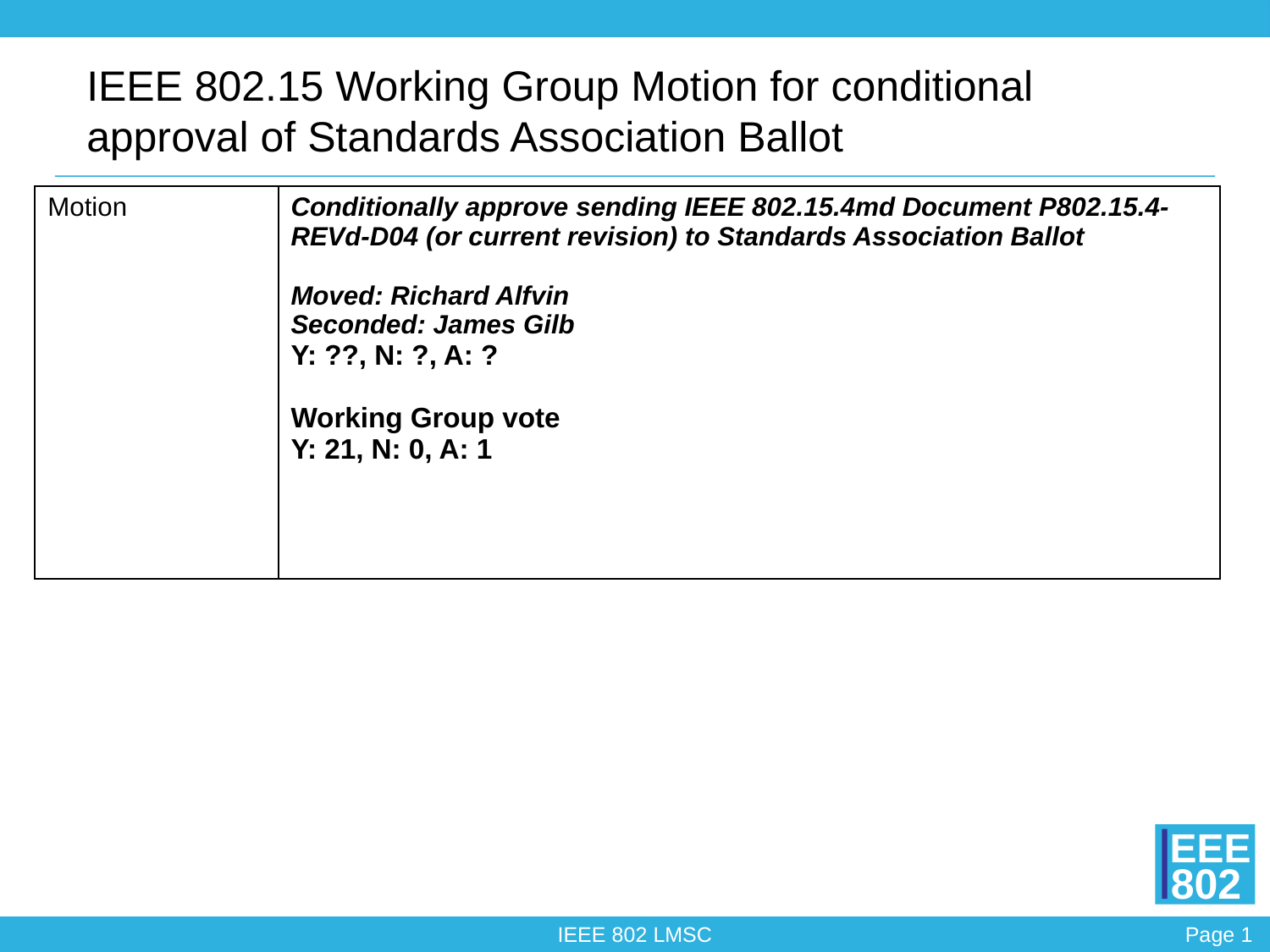

IEEE 802.15 Working Group Motion for conditional approval of Standards Association Ballot
| Motion | Conditionally approve sending IEEE 802.15.4md Document P802.15.4-REVd-D04 (or current revision) to Standards Association Ballot Moved: Richard Alfvin Seconded: James Gilb Y: ??, N: ?, A: ? Working Group vote Y: 21, N: 0, A: 1 |
| --- | --- |
|  |  |